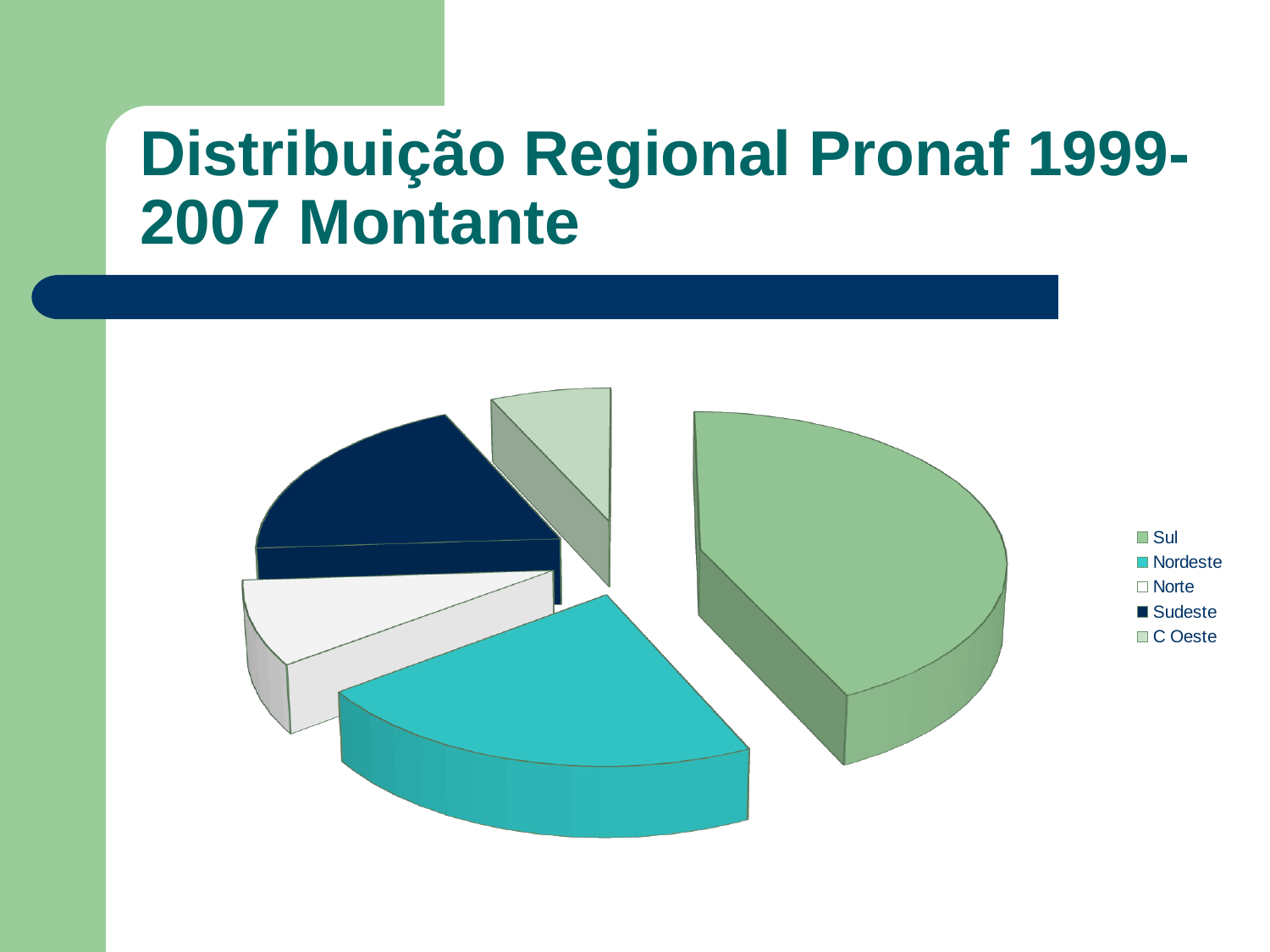

# Distribuição Regional Pronaf 1999-2007 Montante

[unsupported chart]